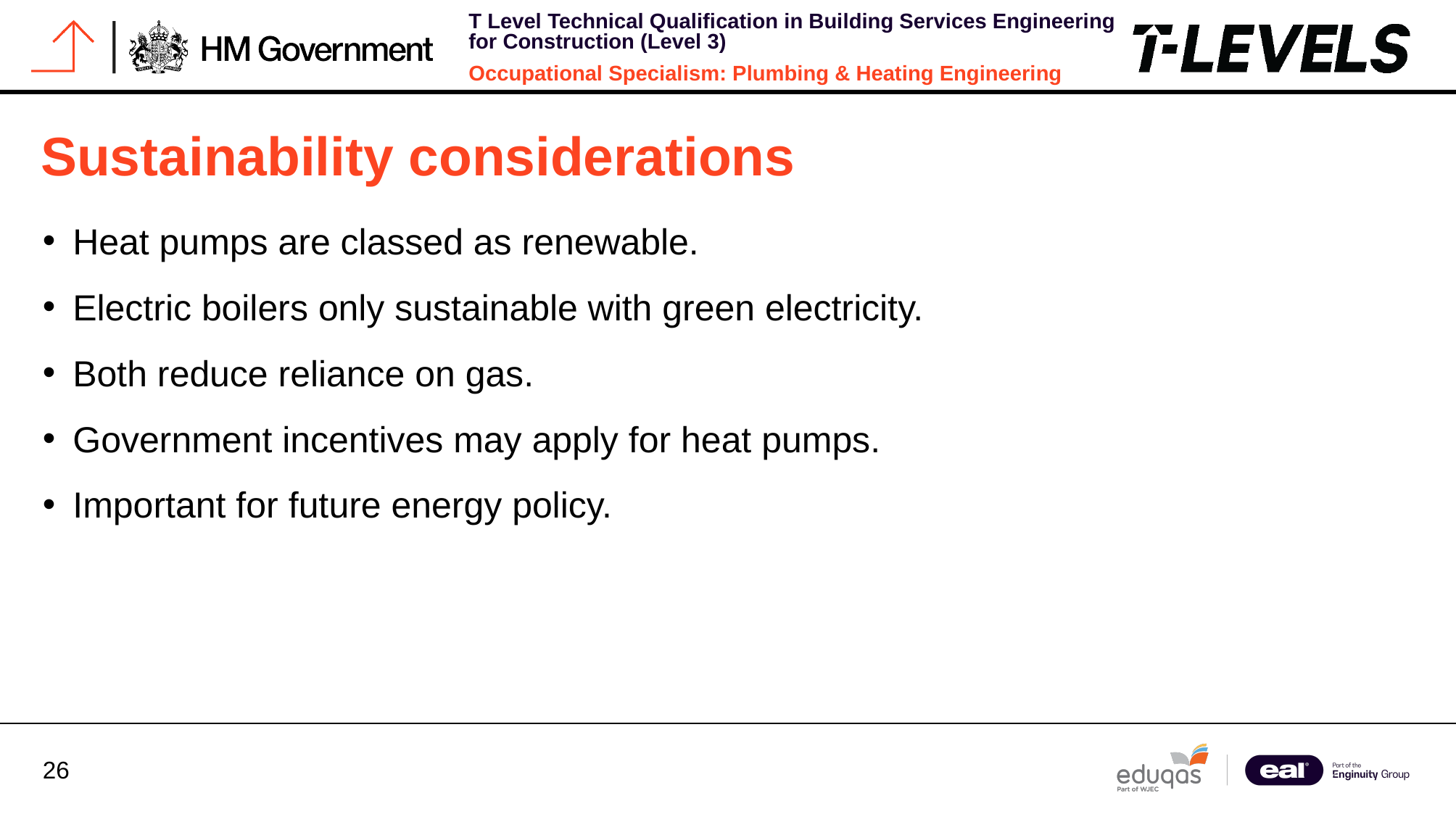

# Sustainability considerations
Heat pumps are classed as renewable.
Electric boilers only sustainable with green electricity.
Both reduce reliance on gas.
Government incentives may apply for heat pumps.
Important for future energy policy.